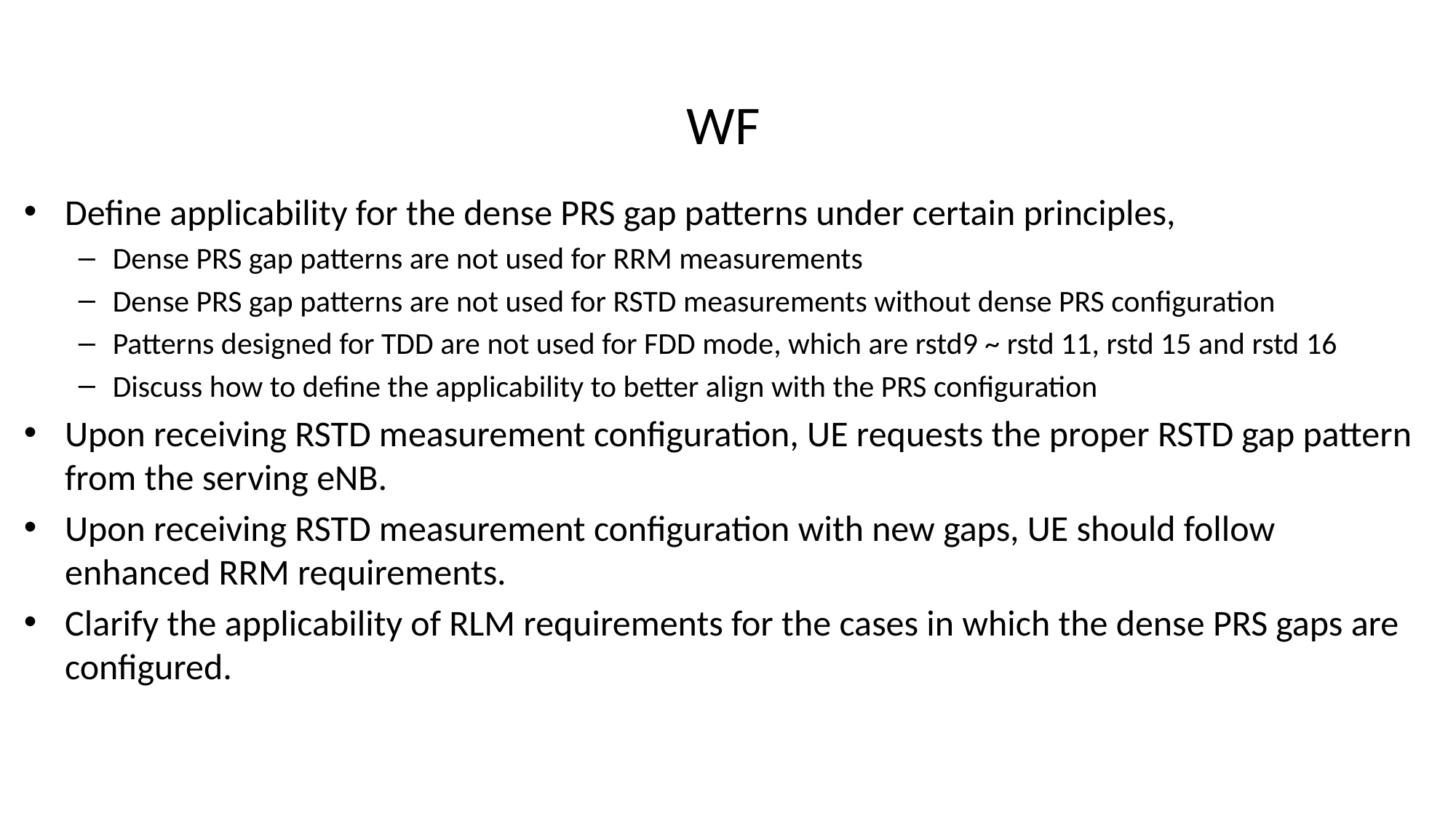

# WF
Define applicability for the dense PRS gap patterns under certain principles,
Dense PRS gap patterns are not used for RRM measurements
Dense PRS gap patterns are not used for RSTD measurements without dense PRS configuration
Patterns designed for TDD are not used for FDD mode, which are rstd9 ~ rstd 11, rstd 15 and rstd 16
Discuss how to define the applicability to better align with the PRS configuration
Upon receiving RSTD measurement configuration, UE requests the proper RSTD gap pattern from the serving eNB.
Upon receiving RSTD measurement configuration with new gaps, UE should follow enhanced RRM requirements.
Clarify the applicability of RLM requirements for the cases in which the dense PRS gaps are configured.